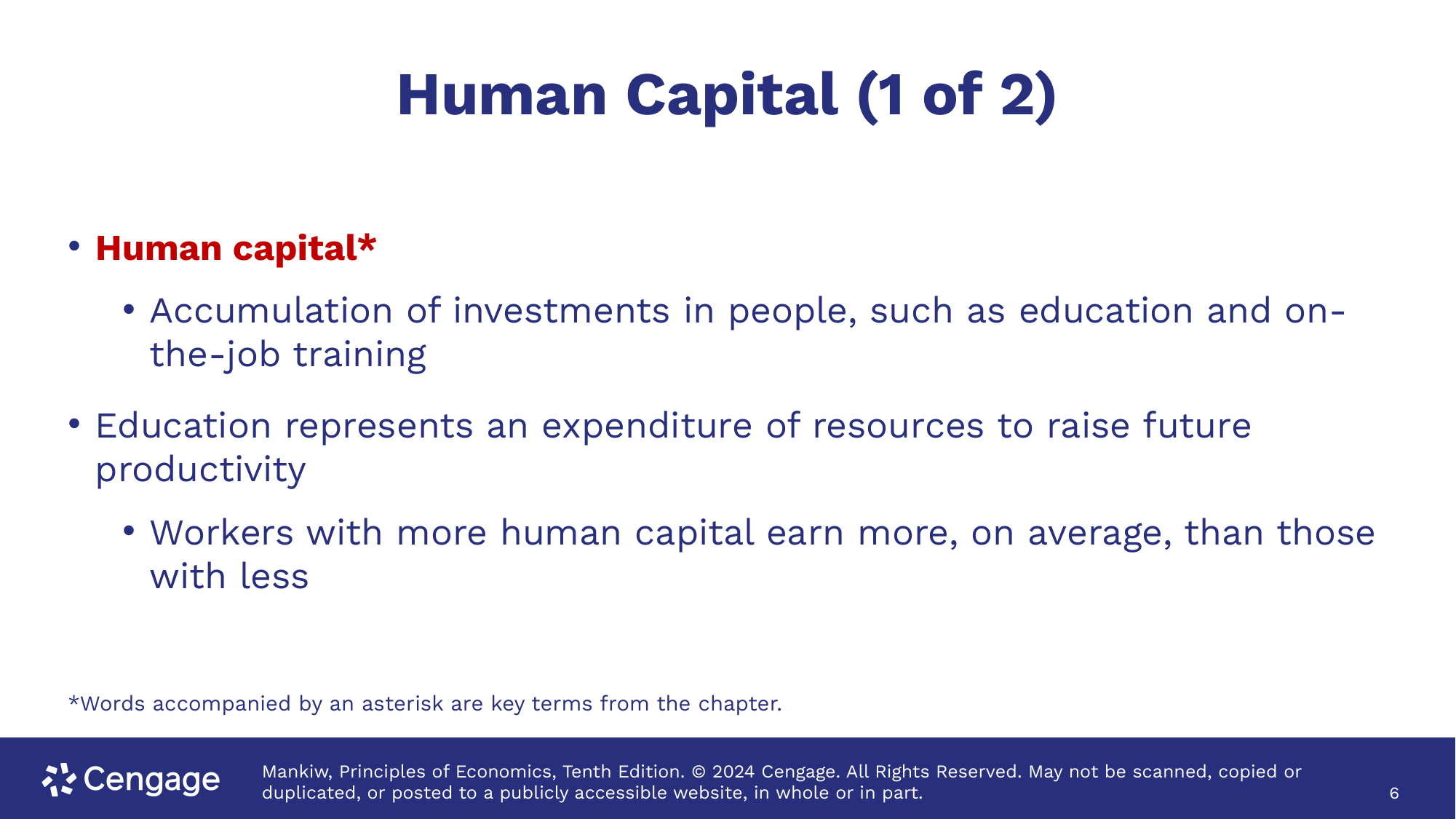

# Human Capital (1 of 2)
Human capital*
Accumulation of investments in people, such as education and on-the-job training
Education represents an expenditure of resources to raise future productivity
Workers with more human capital earn more, on average, than those with less
*Words accompanied by an asterisk are key terms from the chapter.